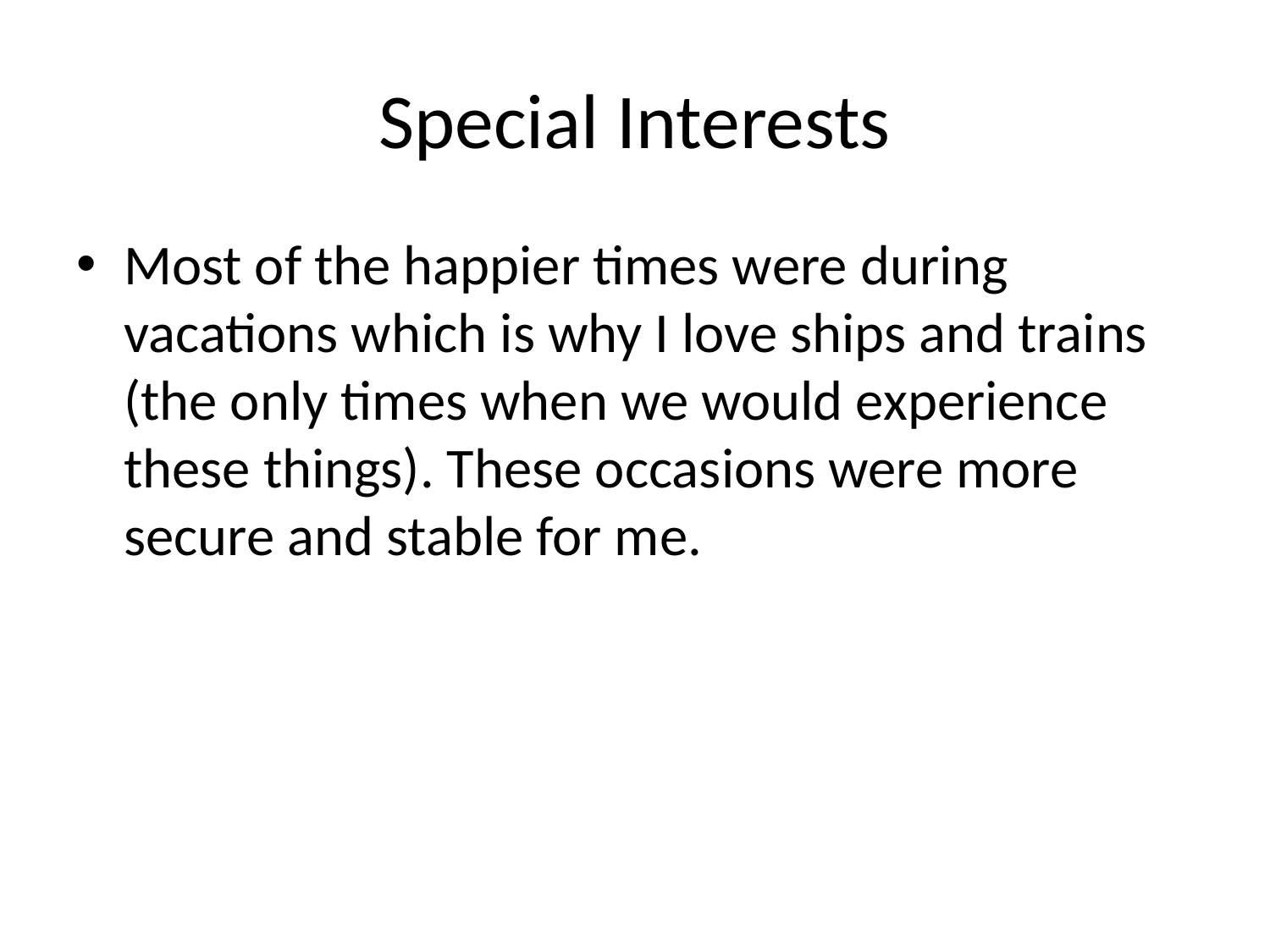

# Special Interests
Most of the happier times were during vacations which is why I love ships and trains (the only times when we would experience these things). These occasions were more secure and stable for me.